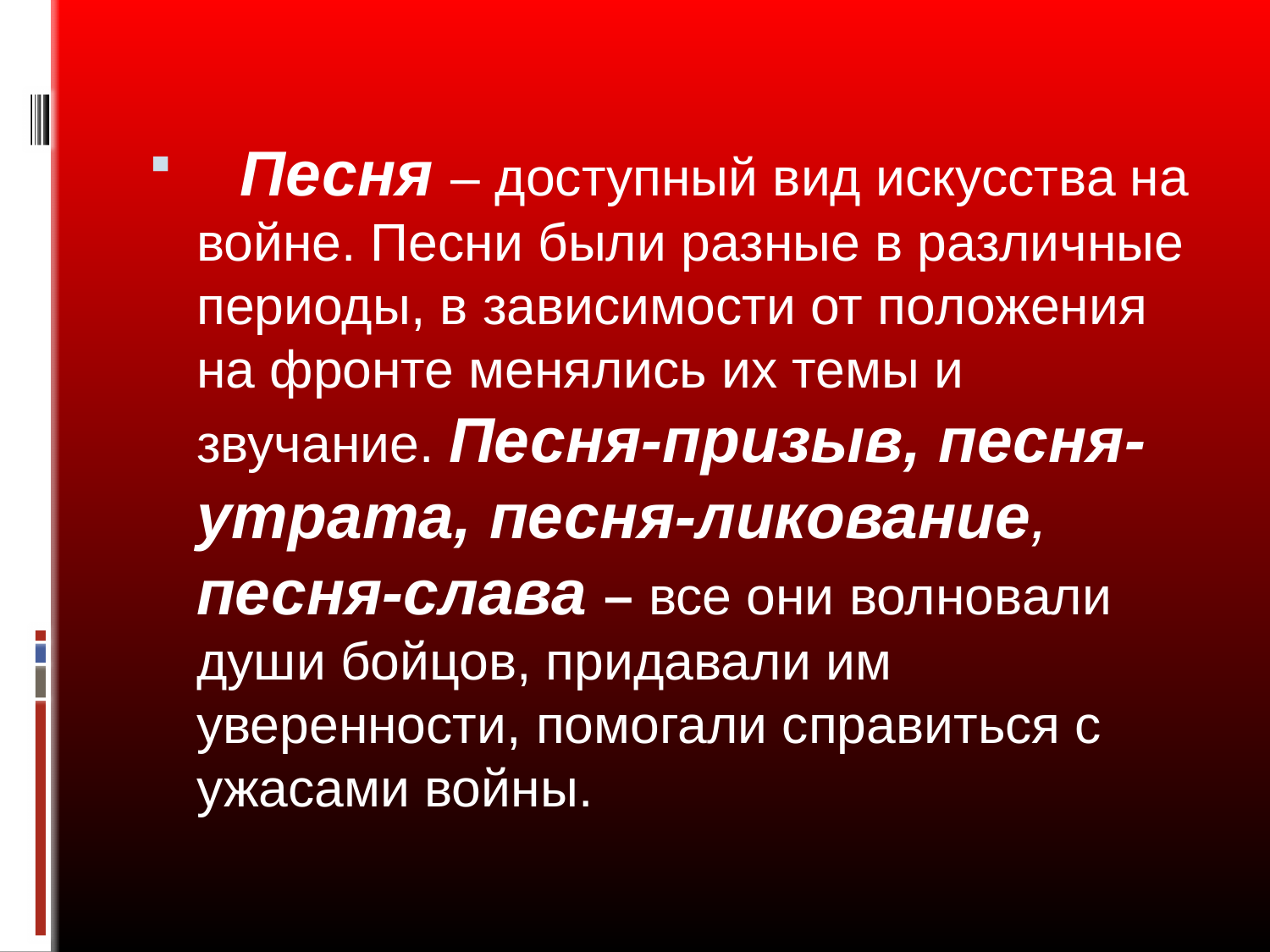

#
   Песня – доступный вид искусства на войне. Песни были разные в различные периоды, в зависимости от положения на фронте менялись их темы и звучание. Песня-призыв, песня-утрата, песня-ликование, песня-слава – все они волновали души бойцов, придавали им уверенности, помогали справиться с ужасами войны.